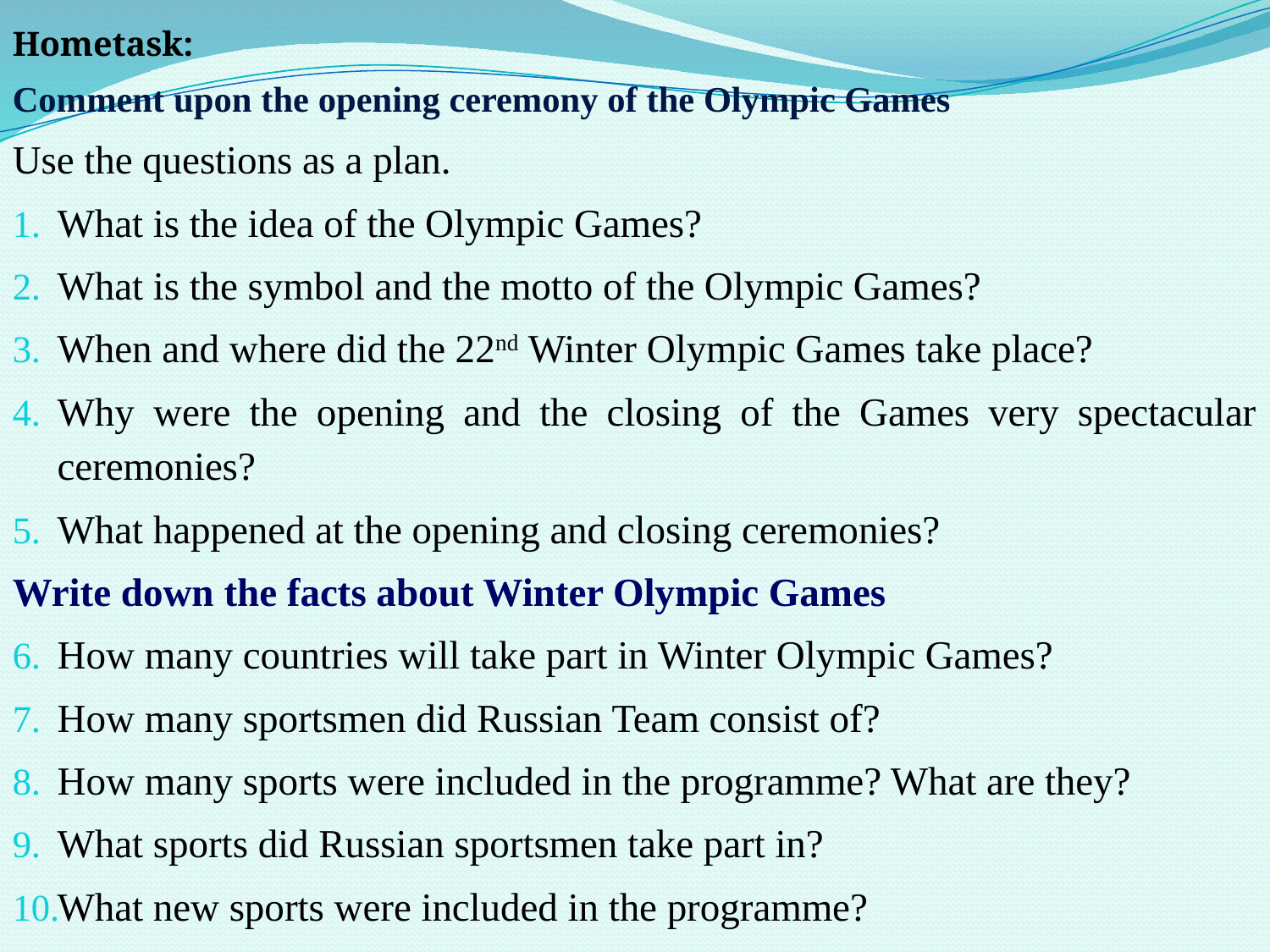

Hometask:
Comment upon the opening ceremony of the Olympic Games
Use the questions as a plan.
What is the idea of the Olympic Games?
What is the symbol and the motto of the Olympic Games?
When and where did the 22nd Winter Olympic Games take place?
Why were the opening and the closing of the Games very spectacular ceremonies?
What happened at the opening and closing ceremonies?
Write down the facts about Winter Olympic Games
How many countries will take part in Winter Olympic Games?
How many sportsmen did Russian Team consist of?
How many sports were included in the programme? What are they?
What sports did Russian sportsmen take part in?
What new sports were included in the programme?